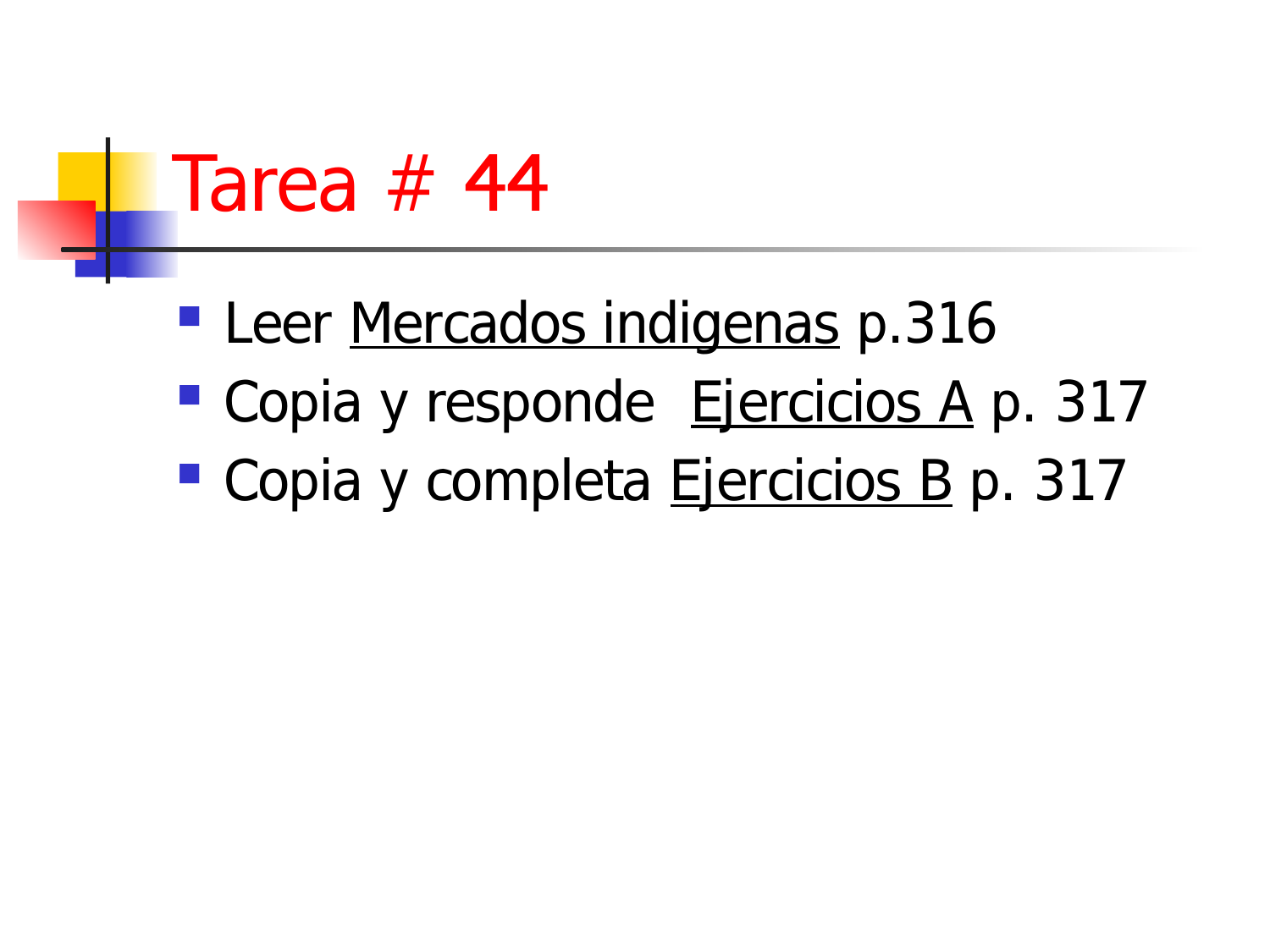

# Tarea # 44
Leer Mercados indigenas p.316
Copia y responde  Ejercicios A p. 317
Copia y completa Ejercicios B p. 317